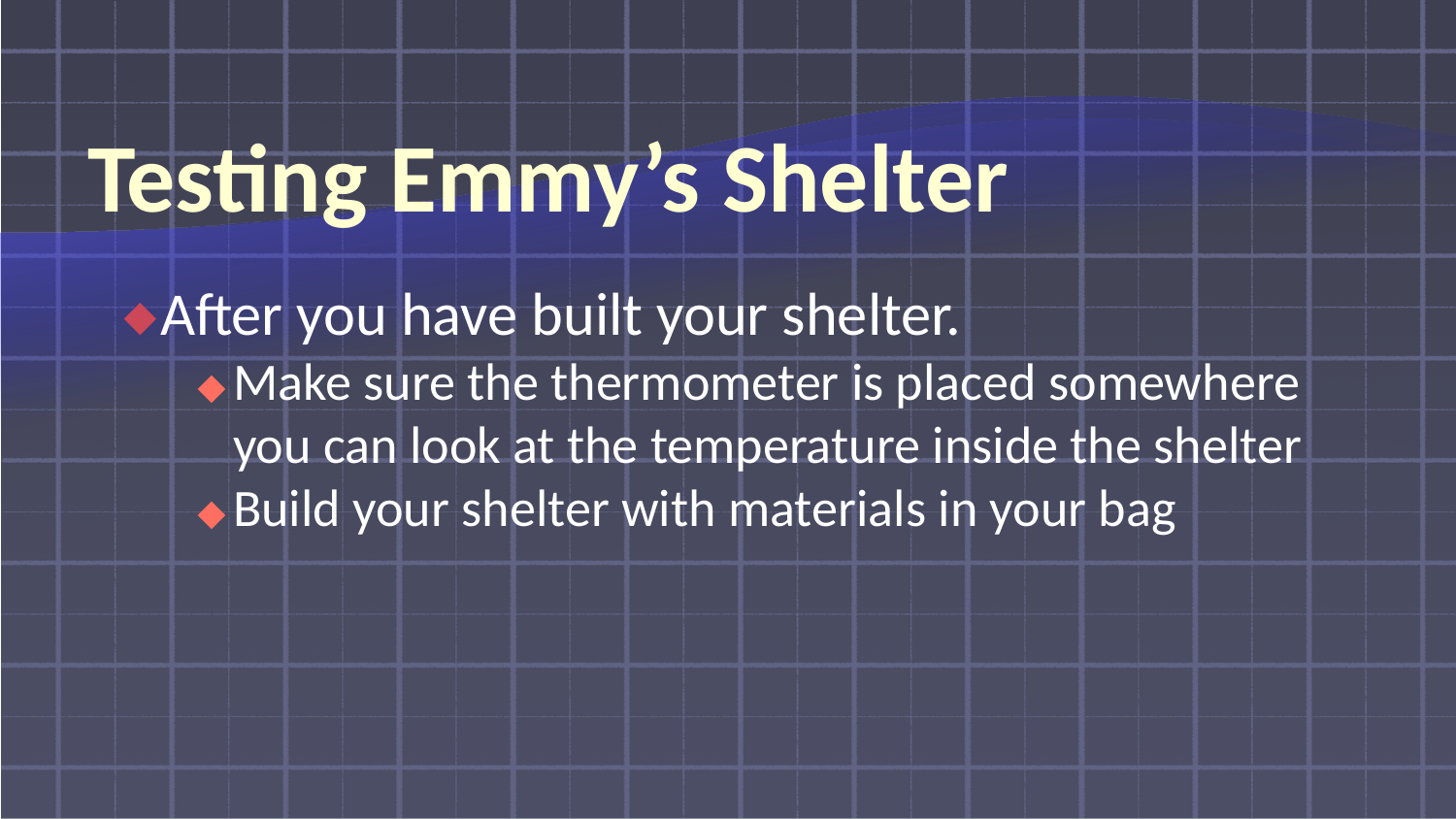

# Testing Emmy’s Shelter
After you have built your shelter.
Make sure the thermometer is placed somewhere you can look at the temperature inside the shelter
Build your shelter with materials in your bag